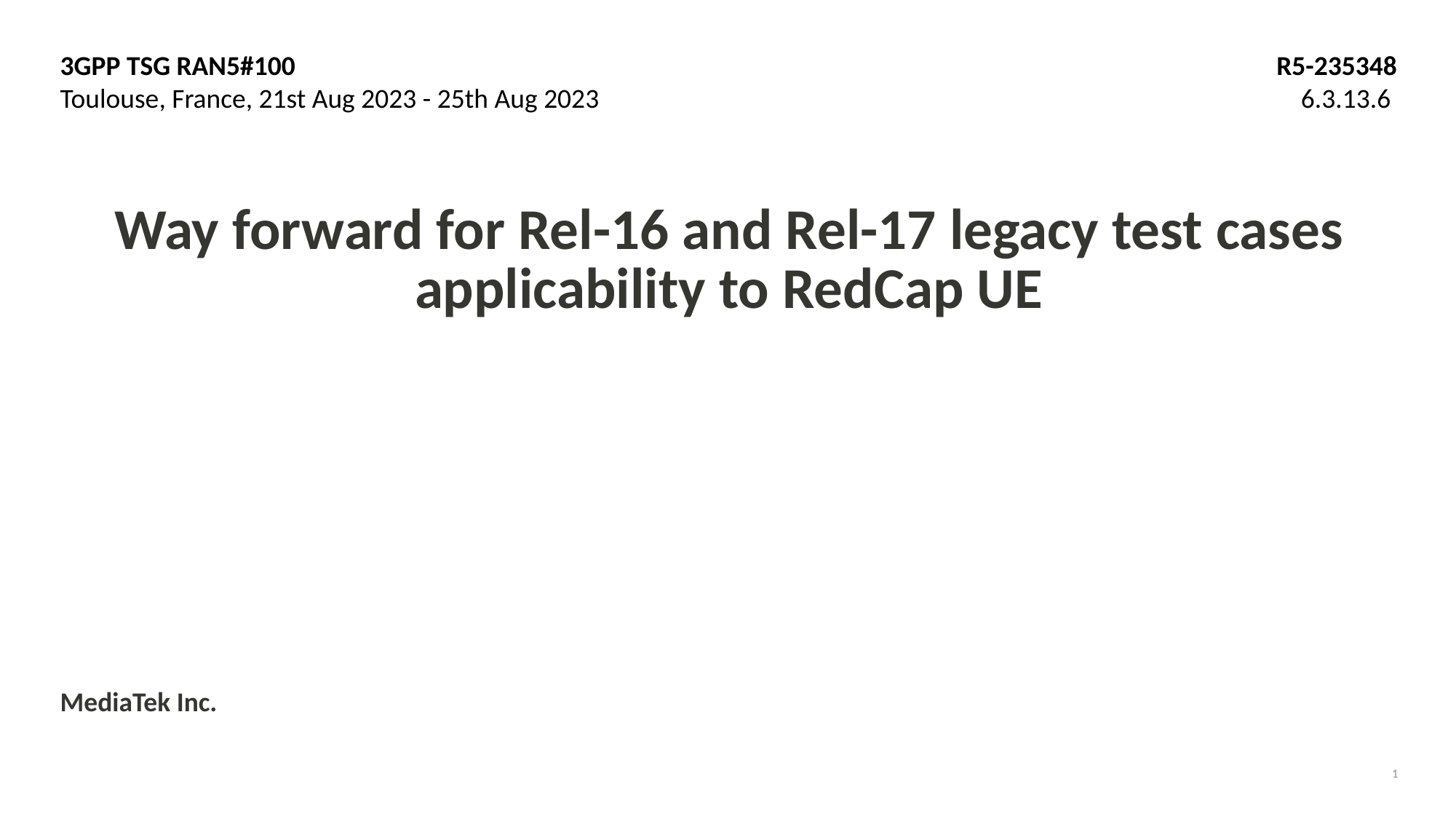

3GPP TSG RAN5#100	R5-235348
Toulouse, France, 21st Aug 2023 - 25th Aug 2023	6.3.13.6
# Way forward for Rel-16 and Rel-17 legacy test cases applicability to RedCap UE

MediaTek Inc.
1